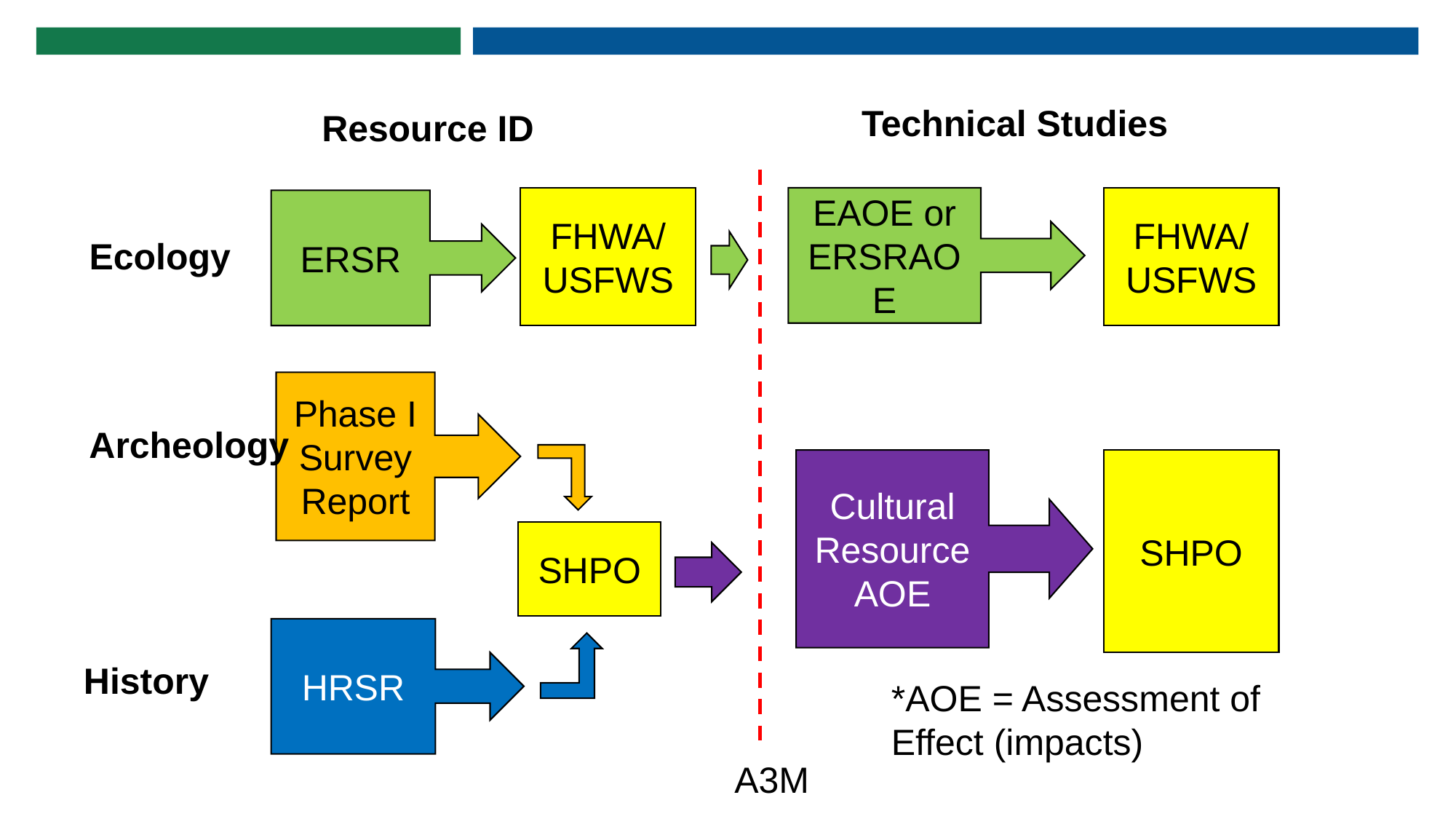

Technical Studies
Resource ID
A3M
FHWA/ USFWS

EAOE or ERSRAOE
FHWA/ USFWS
ERSR
Ecology
Phase I Survey Report

Archeology
Cultural Resource AOE
SHPO
SHPO

HRSR

History
*AOE = Assessment of Effect (impacts)